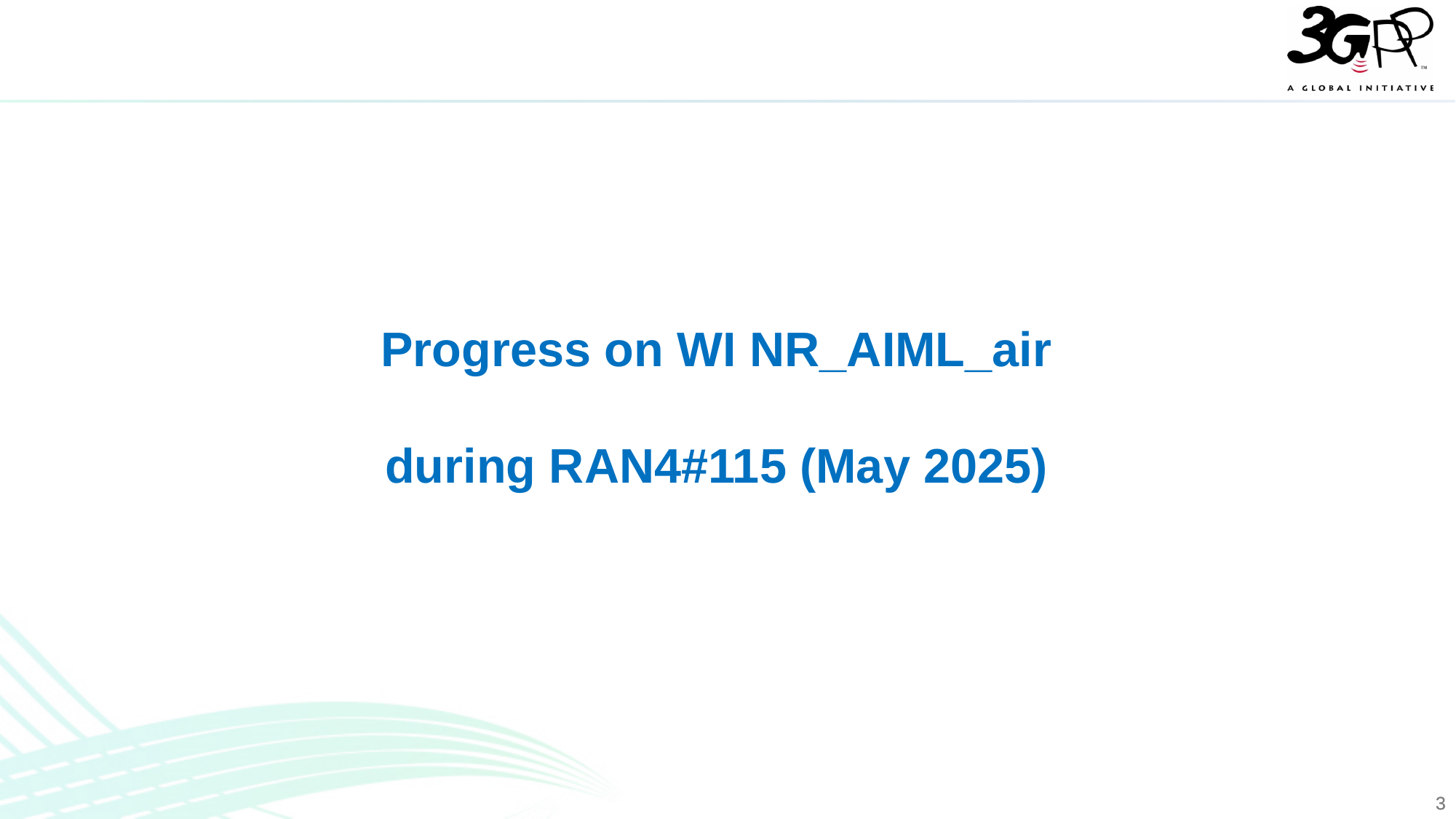

Progress on WI NR_AIML_air
during RAN4#115 (May 2025)